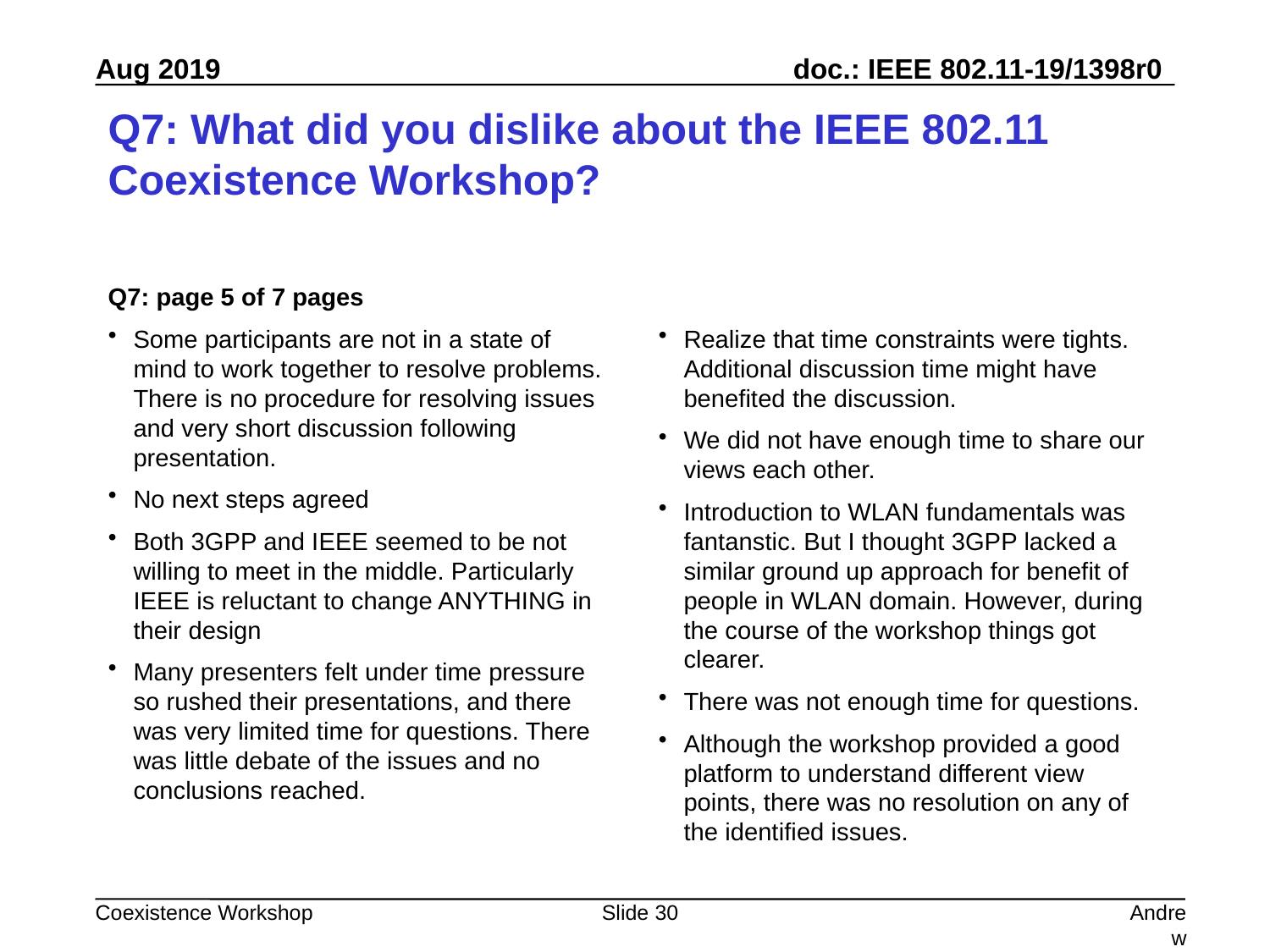

# Q7: What did you dislike about the IEEE 802.11 Coexistence Workshop?
Q7: page 5 of 7 pages
Some participants are not in a state of mind to work together to resolve problems. There is no procedure for resolving issues and very short discussion following presentation.
No next steps agreed
Both 3GPP and IEEE seemed to be not willing to meet in the middle. Particularly IEEE is reluctant to change ANYTHING in their design
Many presenters felt under time pressure so rushed their presentations, and there was very limited time for questions. There was little debate of the issues and no conclusions reached.

Realize that time constraints were tights. Additional discussion time might have benefited the discussion.
We did not have enough time to share our views each other.
Introduction to WLAN fundamentals was fantanstic. But I thought 3GPP lacked a similar ground up approach for benefit of people in WLAN domain. However, during the course of the workshop things got clearer.
There was not enough time for questions.
Although the workshop provided a good platform to understand different view points, there was no resolution on any of the identified issues.
Slide 30
Andrew Myles, Cisco